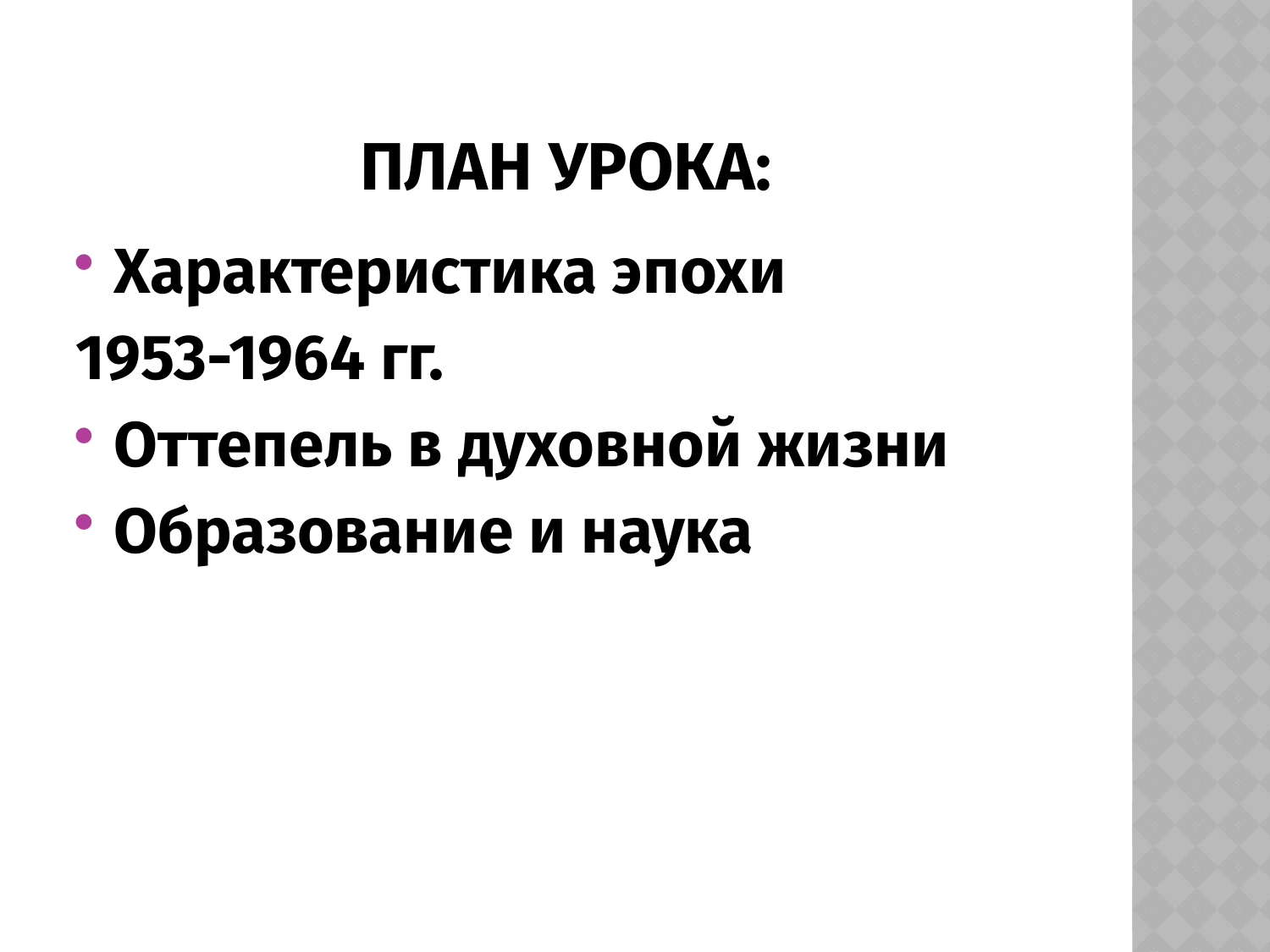

# План урока:
Характеристика эпохи
1953-1964 гг.
Оттепель в духовной жизни
Образование и наука